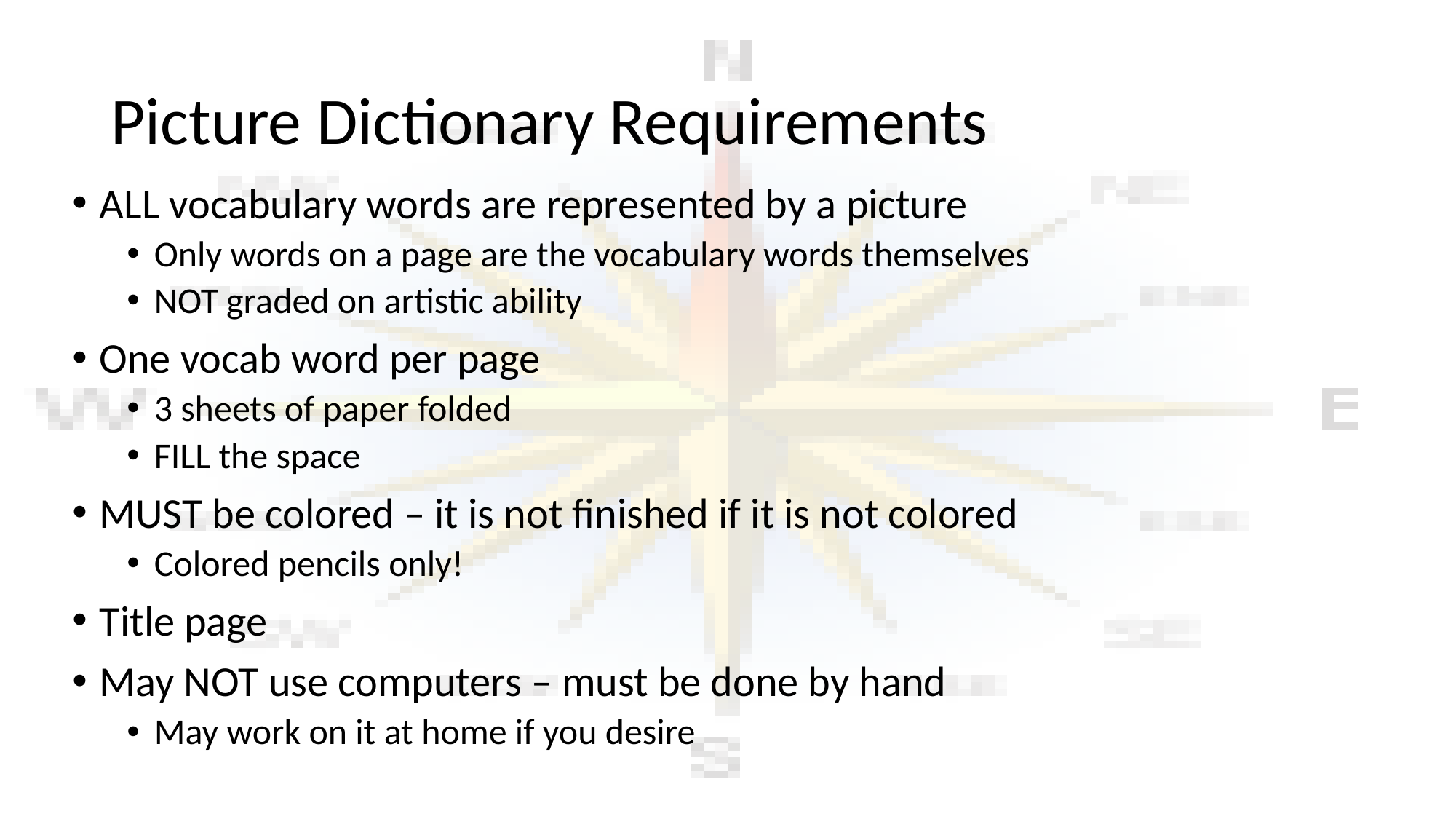

# Picture Dictionary Requirements
ALL vocabulary words are represented by a picture
Only words on a page are the vocabulary words themselves
NOT graded on artistic ability
One vocab word per page
3 sheets of paper folded
FILL the space
MUST be colored – it is not finished if it is not colored
Colored pencils only!
Title page
May NOT use computers – must be done by hand
May work on it at home if you desire